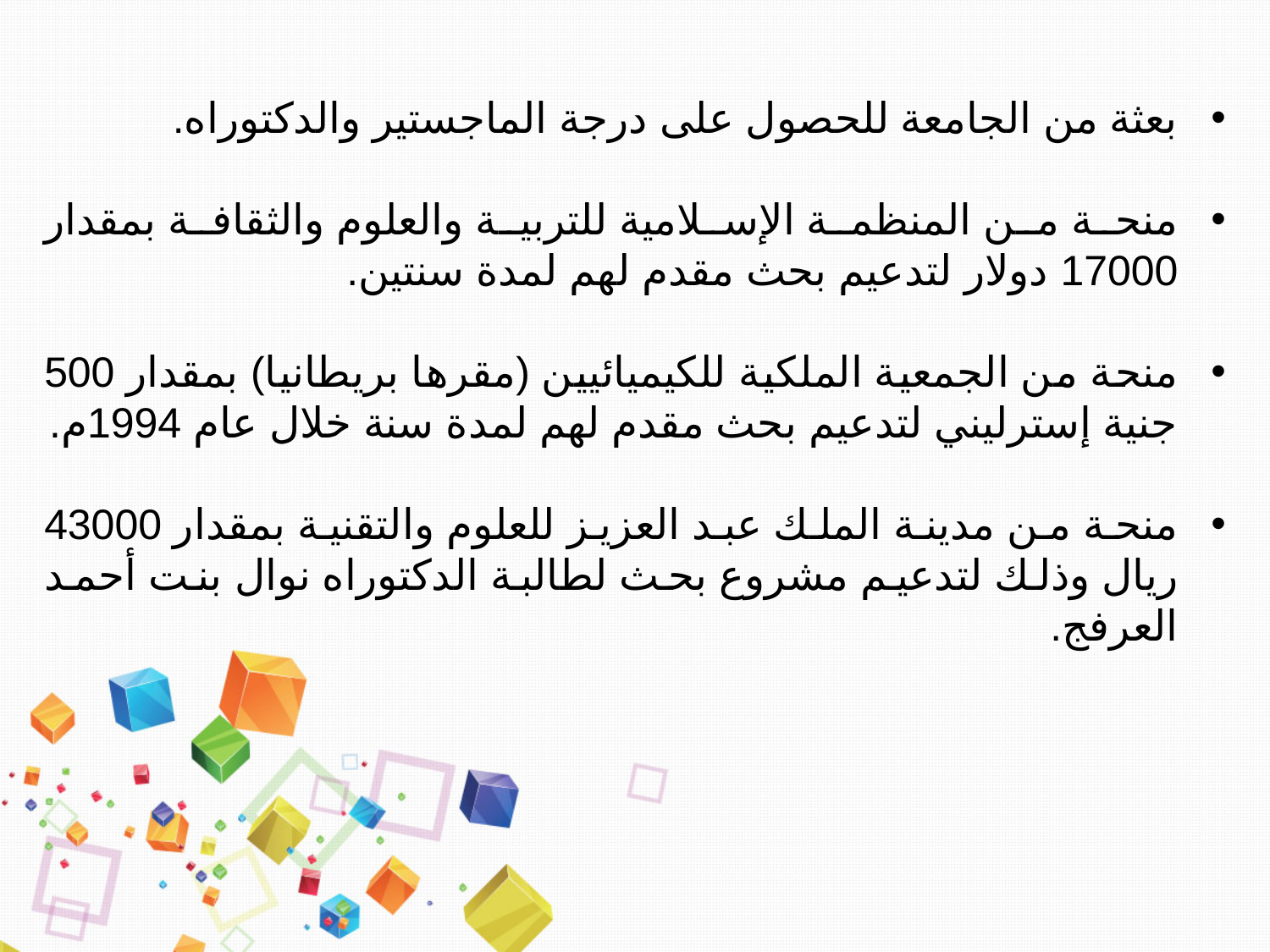

بعثة من الجامعة للحصول على درجة الماجستير والدكتوراه.

منحة من المنظمة الإسلامية للتربية والعلوم والثقافة بمقدار 17000 دولار لتدعيم بحث مقدم لهم لمدة سنتين.

منحة من الجمعية الملكية للكيميائيين (مقرها بريطانيا) بمقدار 500 جنية إسترليني لتدعيم بحث مقدم لهم لمدة سنة خلال عام 1994م.

منحة من مدينة الملك عبد العزيز للعلوم والتقنية بمقدار 43000 ريال وذلك لتدعيم مشروع بحث لطالبة الدكتوراه نوال بنت أحمد العرفج.